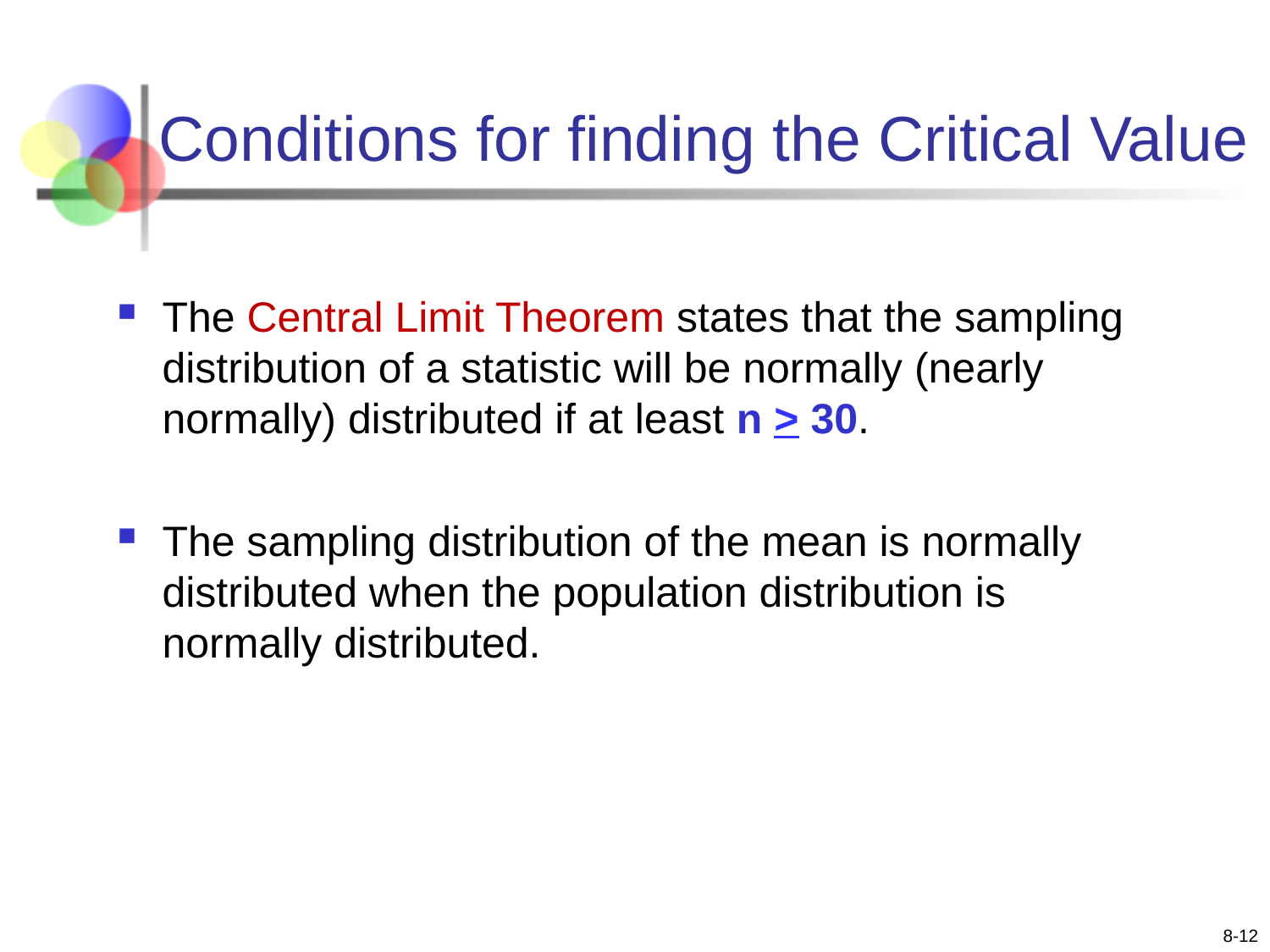

# Conditions for finding the Critical Value

The Central Limit Theorem states that the sampling distribution of a statistic will be normally (nearly normally) distributed if at least n > 30.

The sampling distribution of the mean is normally distributed when the population distribution is normally distributed.

8-12